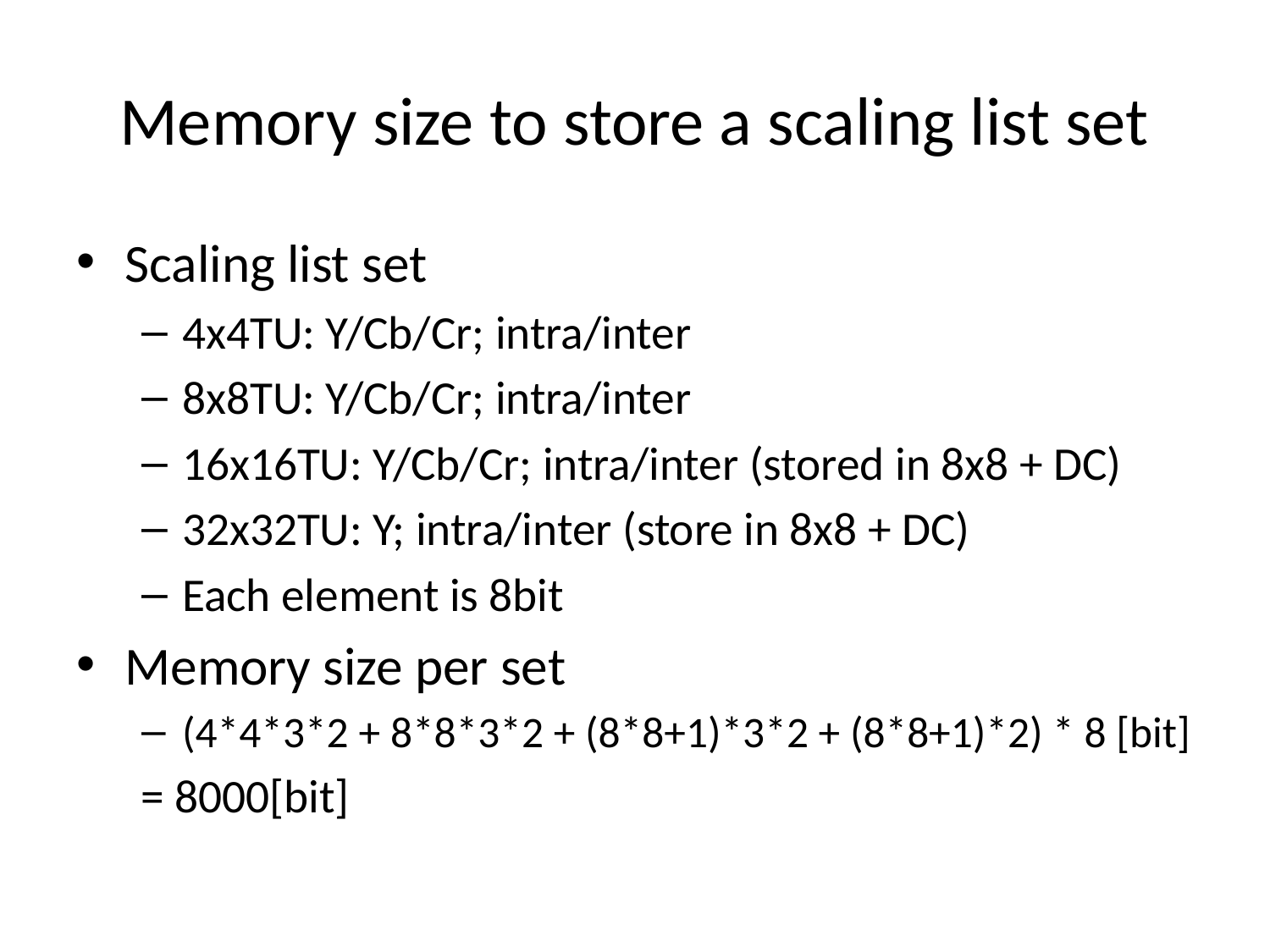

# Memory size to store a scaling list set
Scaling list set
4x4TU: Y/Cb/Cr; intra/inter
8x8TU: Y/Cb/Cr; intra/inter
16x16TU: Y/Cb/Cr; intra/inter (stored in 8x8 + DC)
32x32TU: Y; intra/inter (store in 8x8 + DC)
Each element is 8bit
Memory size per set
(4*4*3*2 + 8*8*3*2 + (8*8+1)*3*2 + (8*8+1)*2) * 8 [bit]
= 8000[bit]